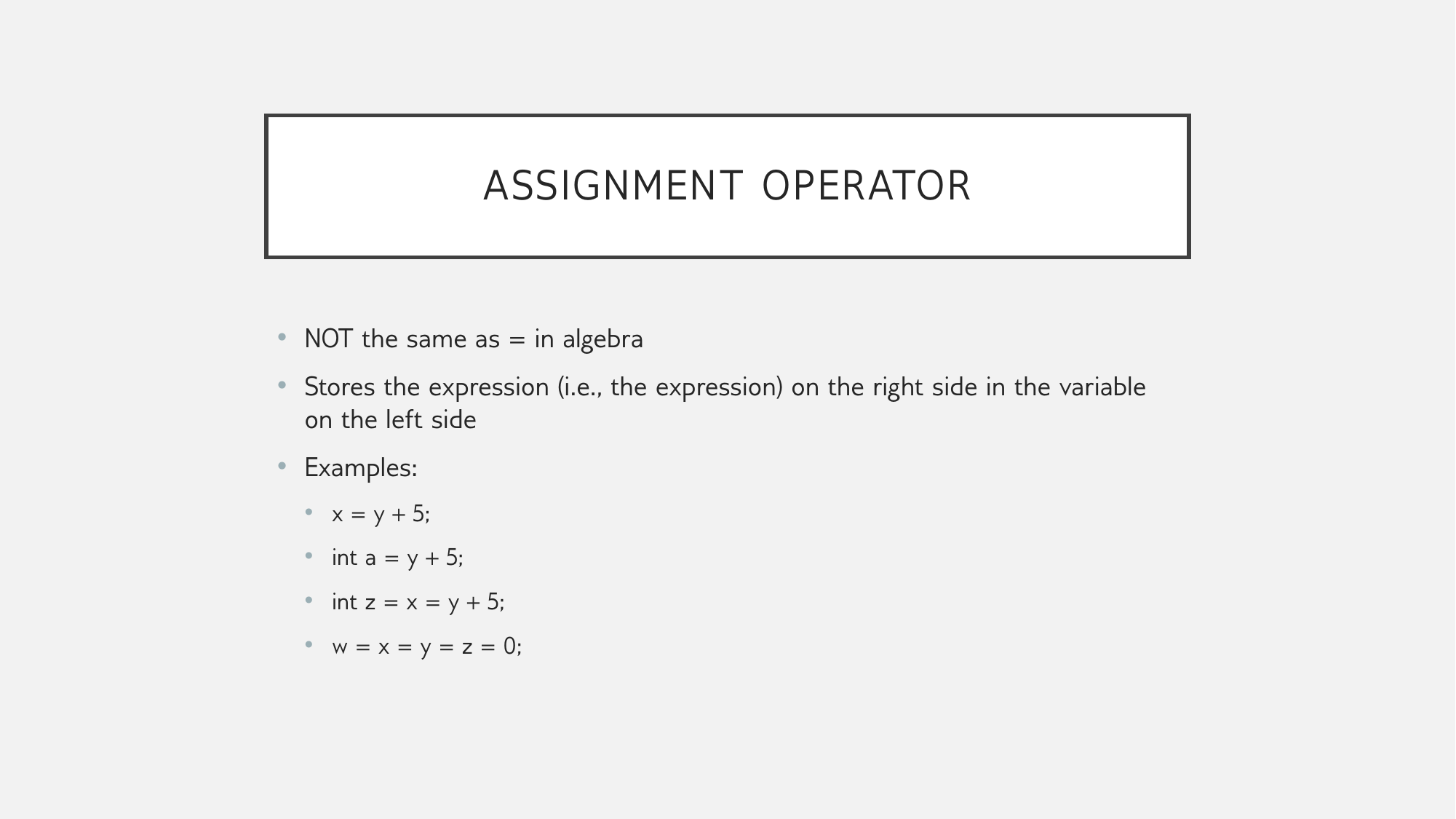

# Assignment Operator
NOT the same as = in algebra
Stores the expression (i.e., the expression) on the right side in the variable on the left side
Examples:
x = y + 5;
int a = y + 5;
int z = x = y + 5;
w = x = y = z = 0;